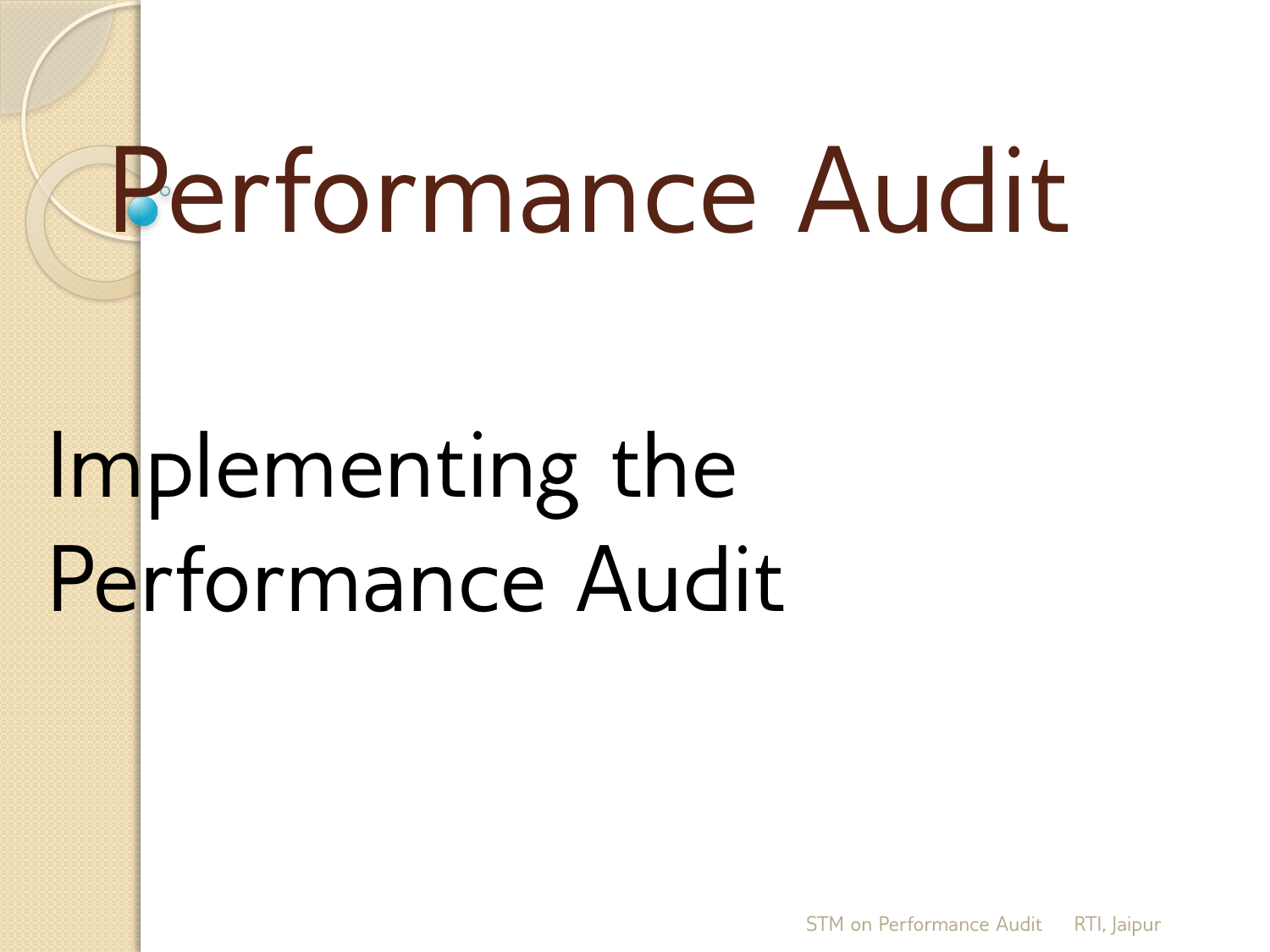

# Performance Audit
Implementing the Performance Audit
STM on Performance Audit     RTI, Jaipur